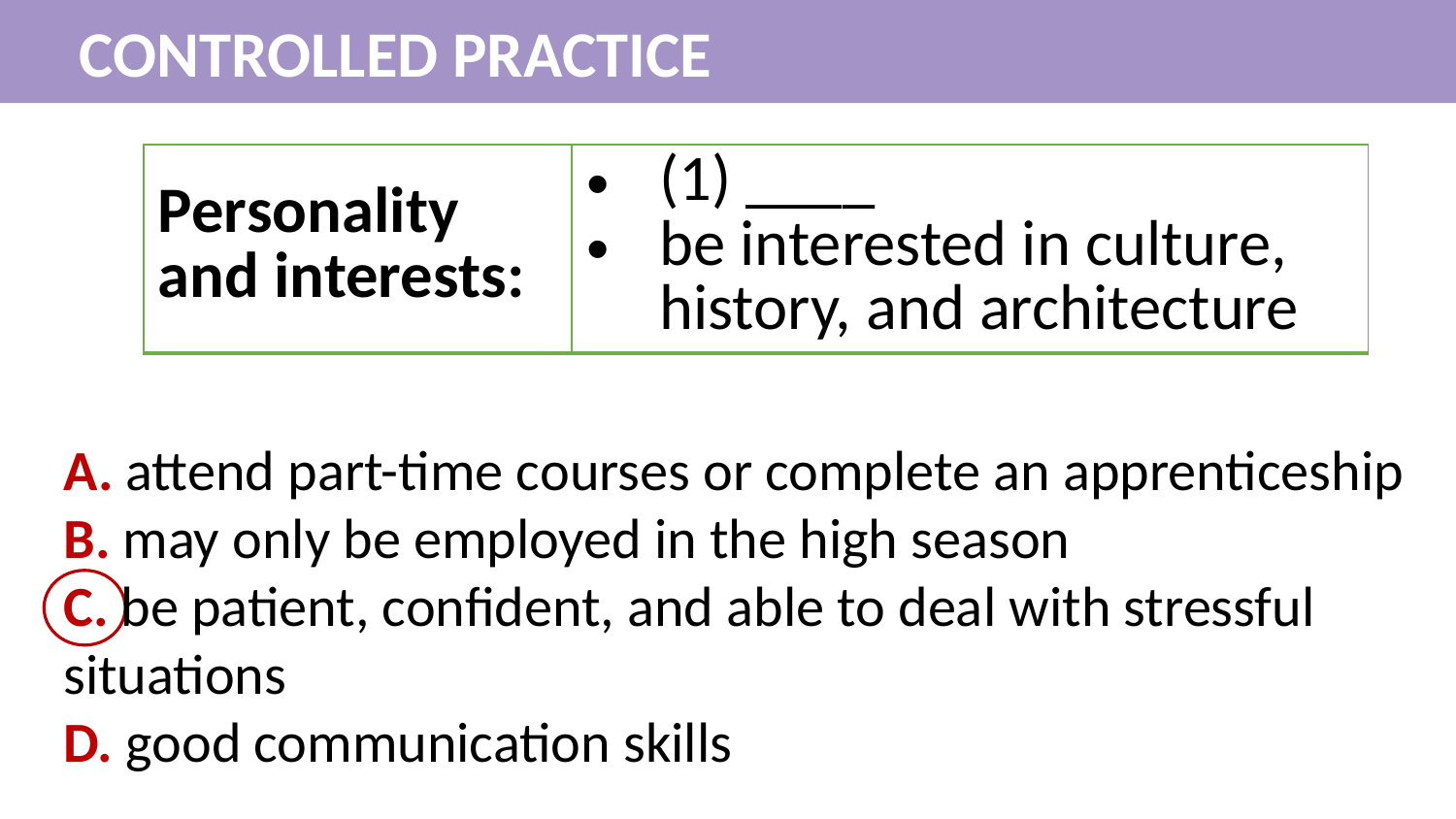

Controlled Practice
| Personality and interests: | (1) \_\_\_\_ be interested in culture, history, and architecture |
| --- | --- |
A. attend part-time courses or complete an apprenticeship
B. may only be employed in the high season
C. be patient, confident, and able to deal with stressful situations
D. good communication skills